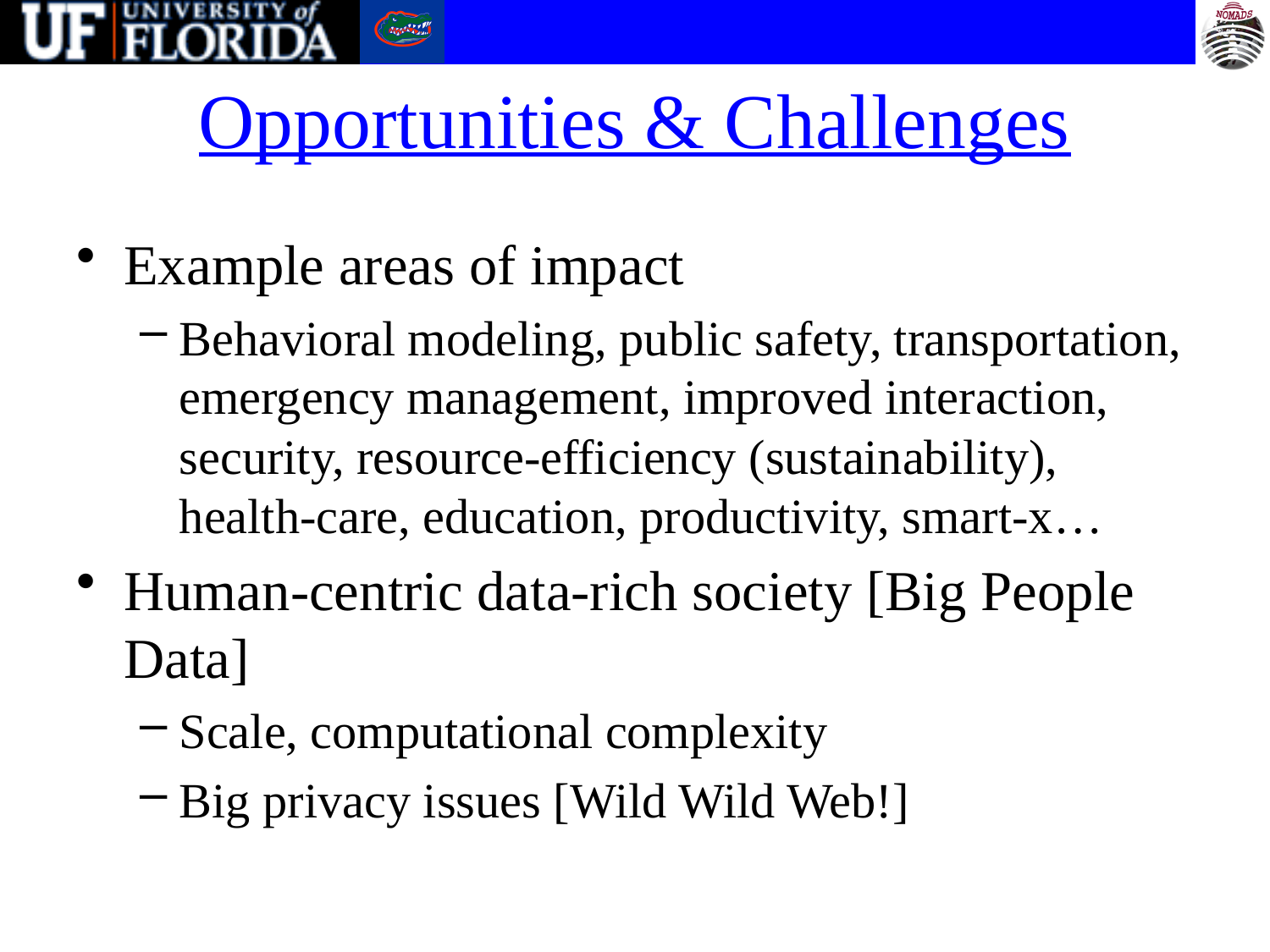

# Opportunities & Challenges
Example areas of impact
Behavioral modeling, public safety, transportation, emergency management, improved interaction, security, resource-efficiency (sustainability), health-care, education, productivity, smart-x…
Human-centric data-rich society [Big People Data]
Scale, computational complexity
Big privacy issues [Wild Wild Web!]